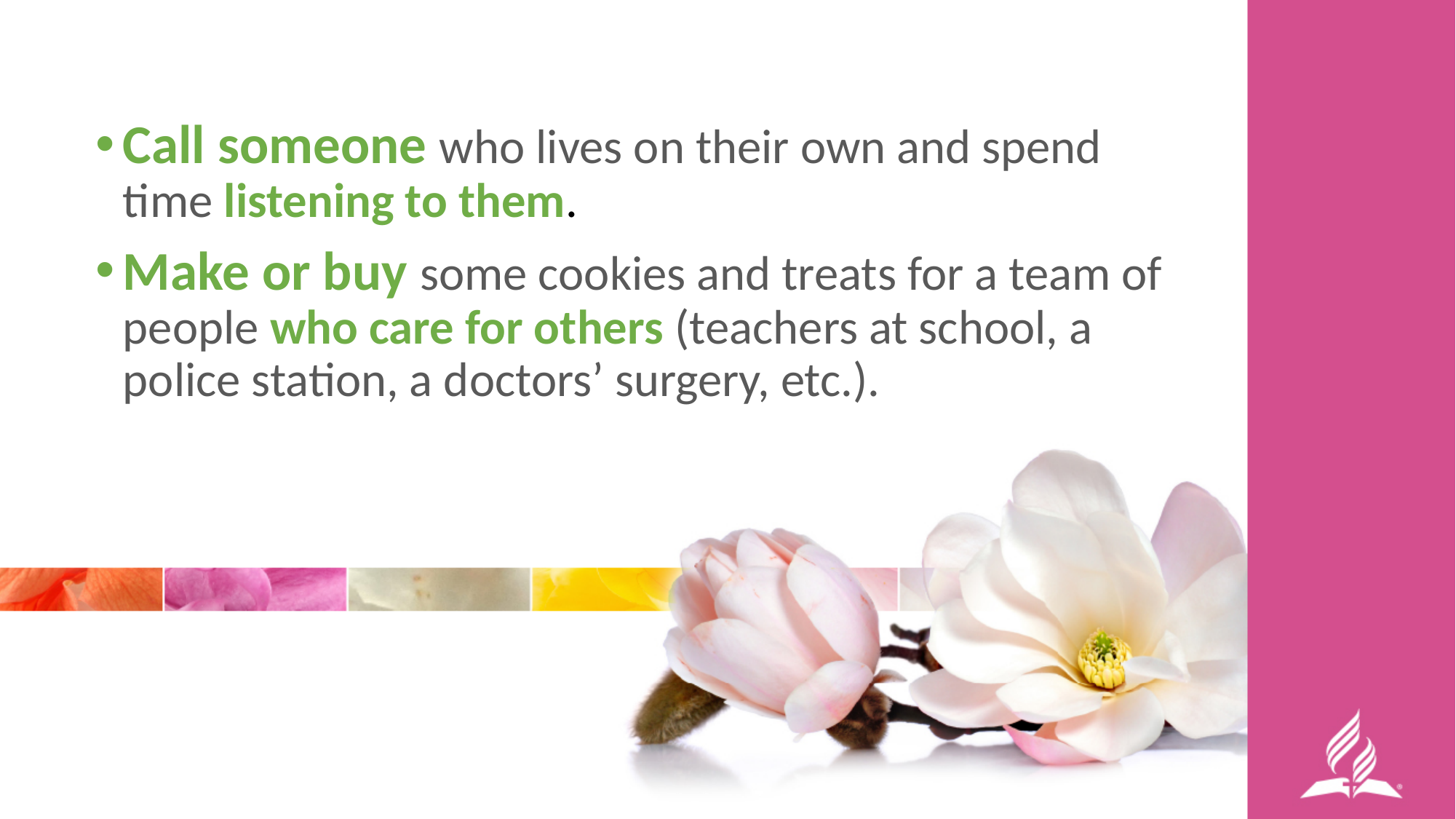

Call someone who lives on their own and spend time listening to them.
Make or buy some cookies and treats for a team of people who care for others (teachers at school, a police station, a doctors’ surgery, etc.).